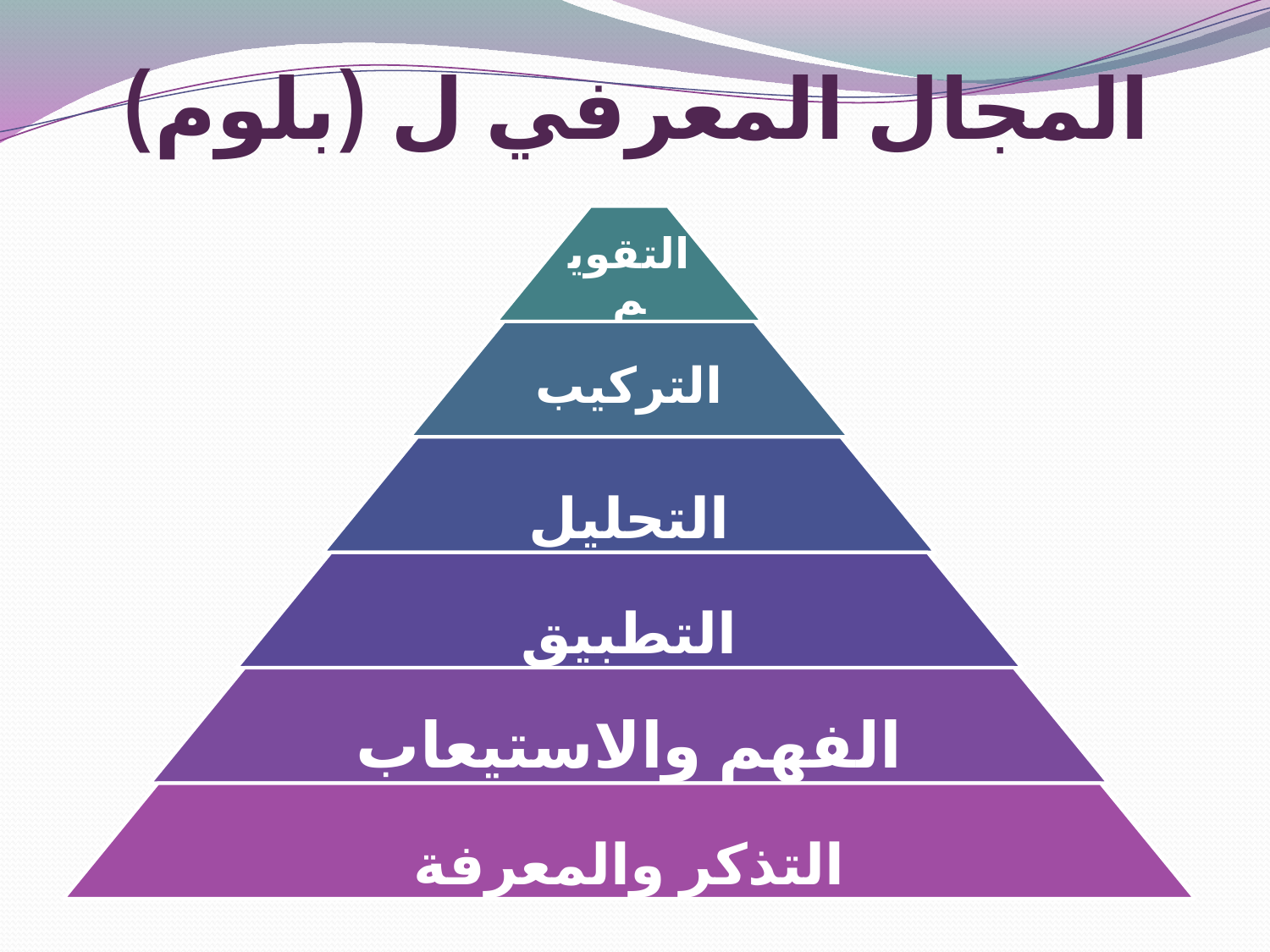

# المجال المعرفي ل (بلوم)
التقويم
التركيب

التحليل

التطبيق

الفهم والاستيعاب

التذكر والمعرفة